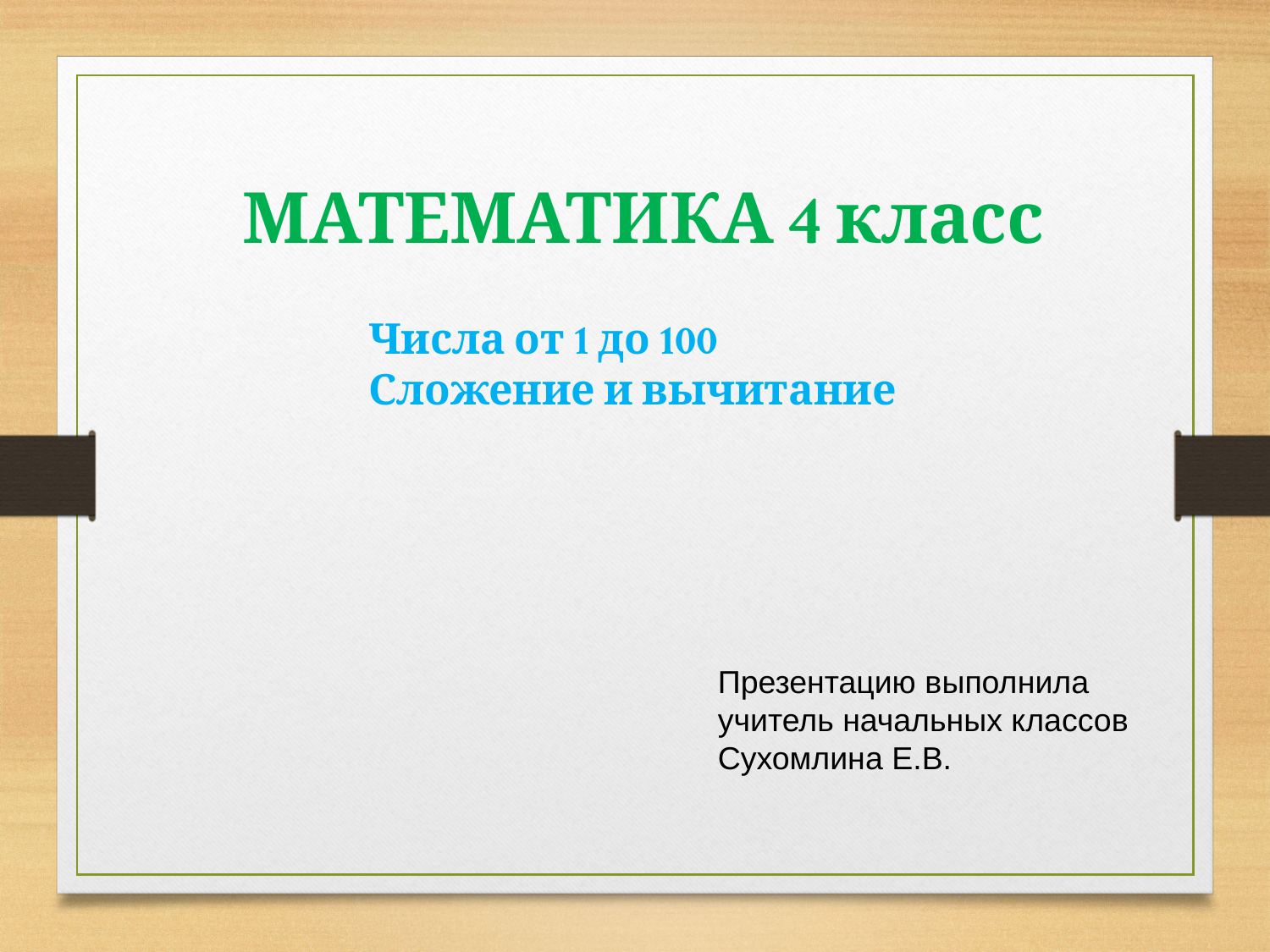

МАТЕМАТИКА 4 класс
Числа от 1 до 100
Сложение и вычитание
Презентацию выполнила
учитель начальных классов
Сухомлина Е.В.